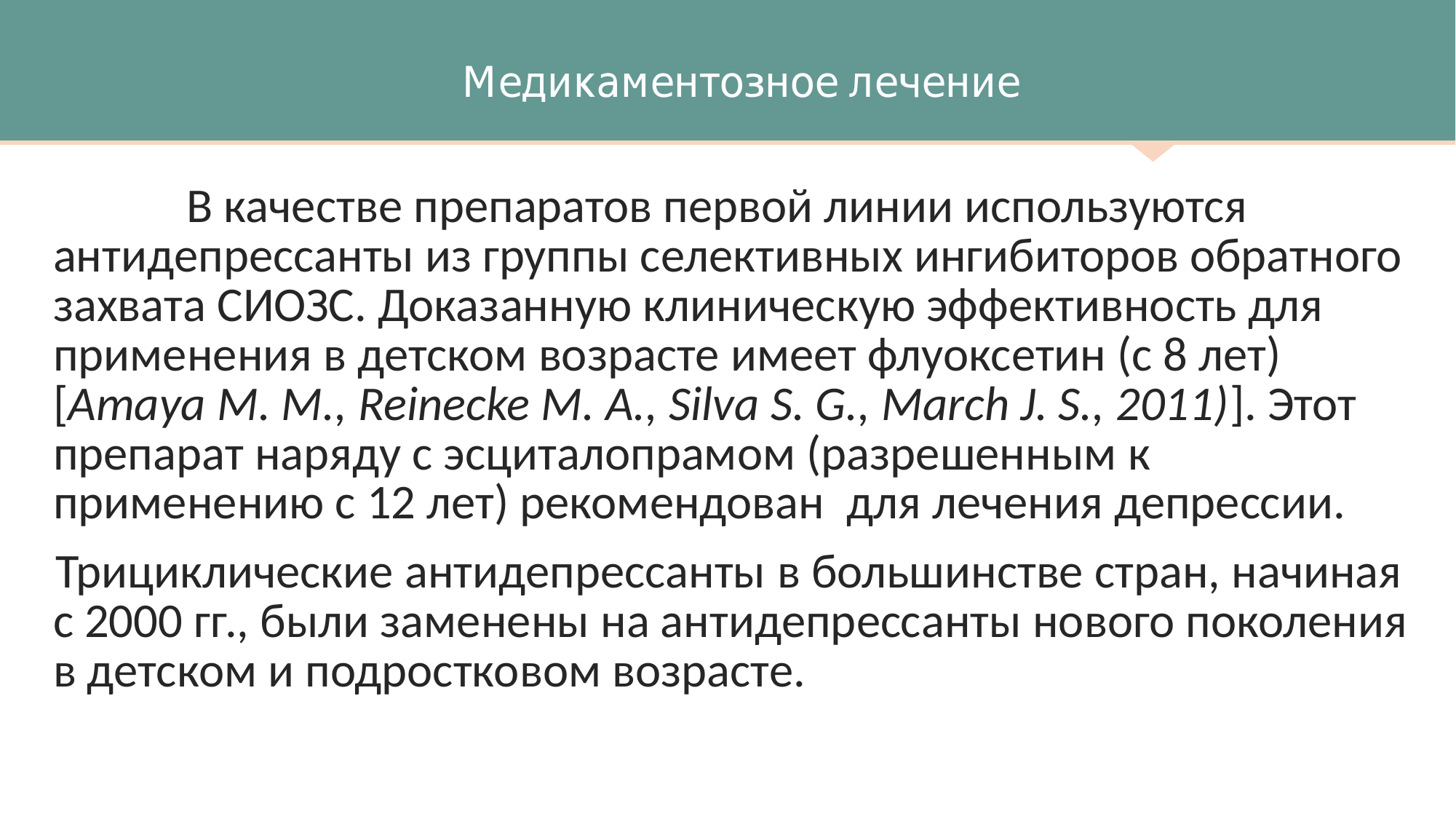

# Медикаментозное лечение
            В качестве препаратов первой линии используются антидепрессанты из группы селективных ингибиторов обратного захвата СИОЗС. Доказанную клиническую эффективность для применения в детском возрасте имеет флуоксетин (с 8 лет) [Amaya M. M., Reinecke M. A., Silva S. G., March J. S., 2011)]. Этот препарат наряду с эсциталопрамом (разрешенным к применению с 12 лет) рекомендован  для лечения депрессии.
Трициклические антидепрессанты в большинстве стран, начиная с 2000 гг., были заменены на антидепрессанты нового поколения в детском и подростковом возрасте.